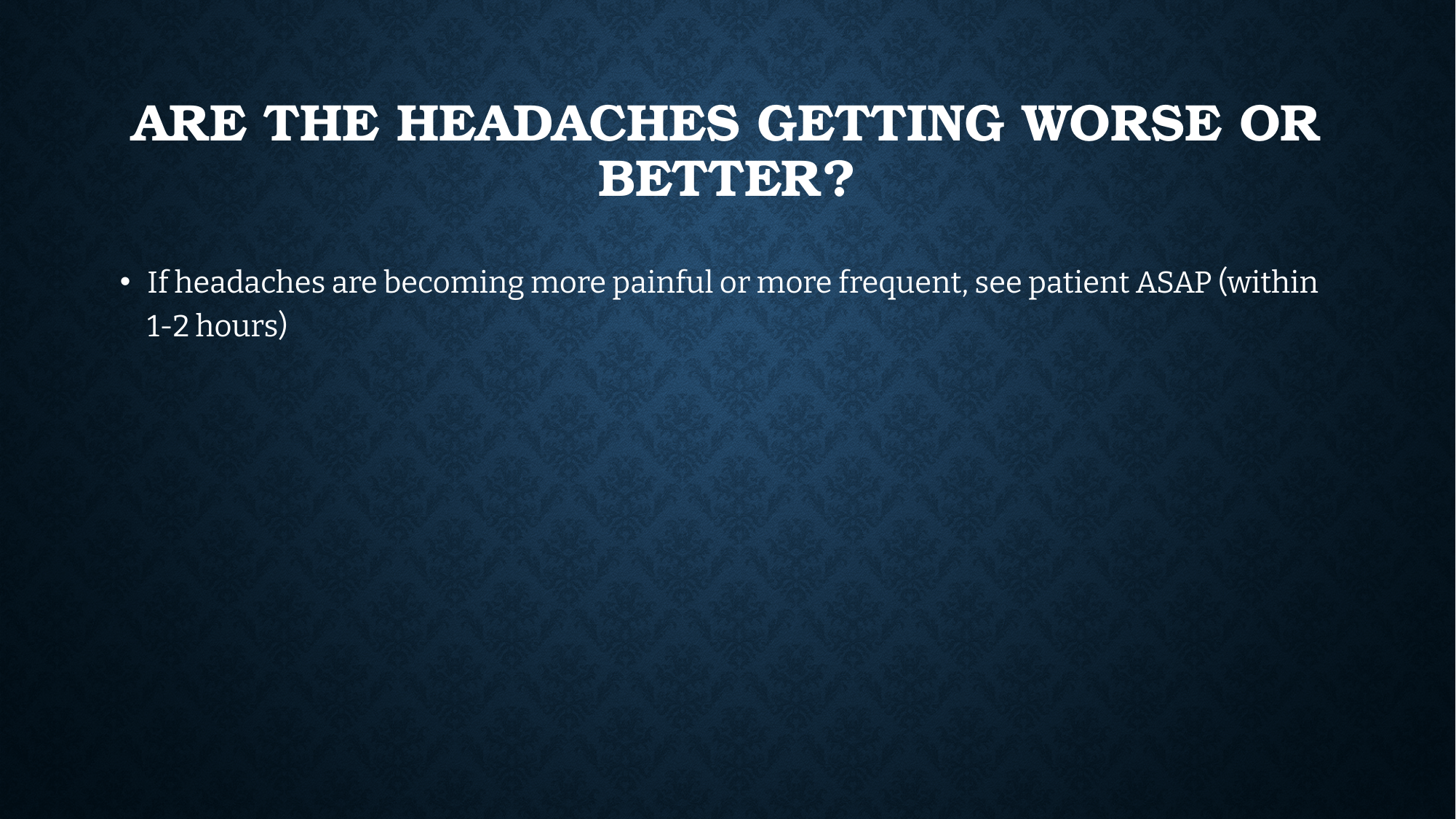

# Are the headaches getting worse or better?
If headaches are becoming more painful or more frequent, see patient ASAP (within 1-2 hours)